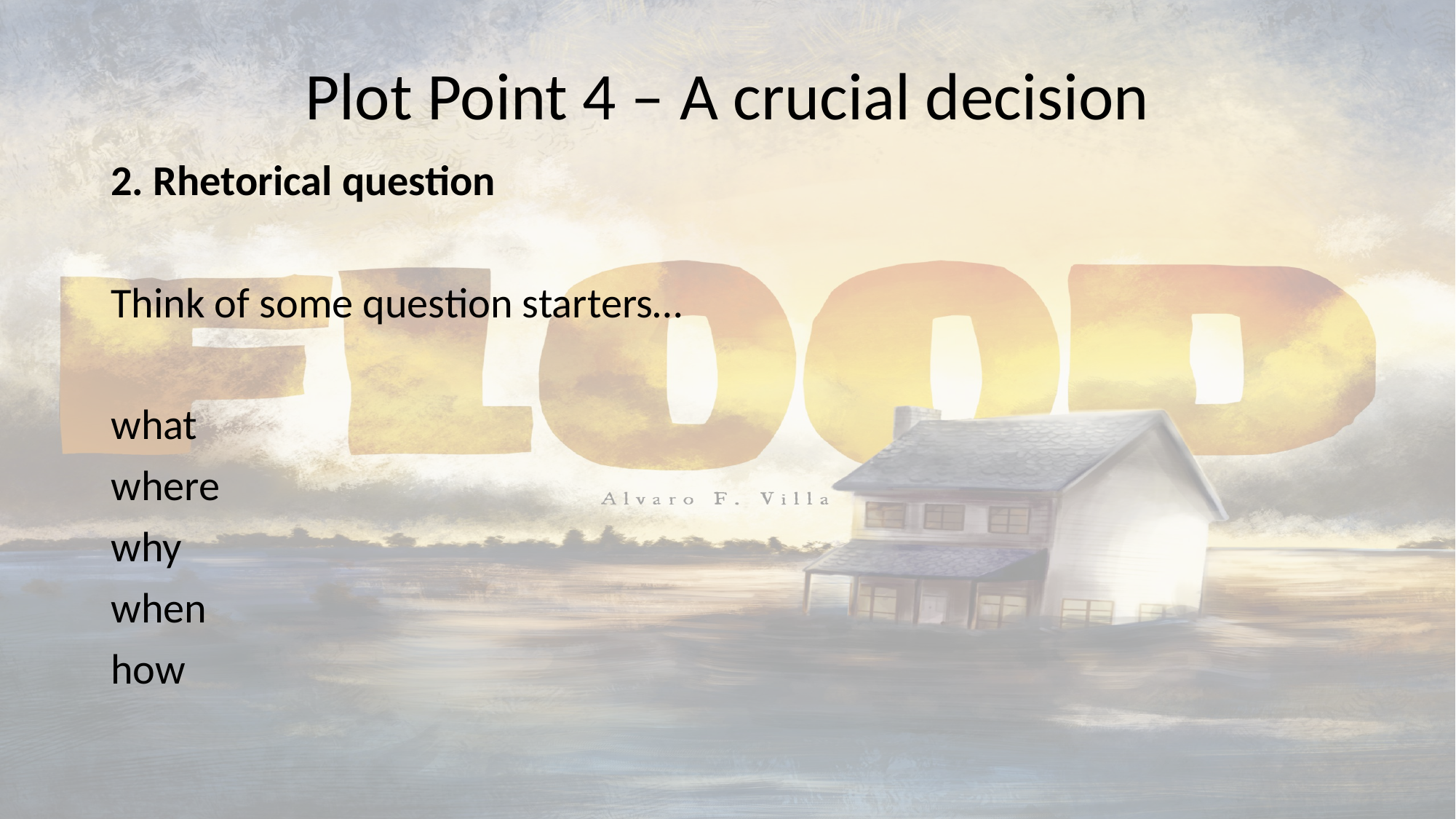

# Plot Point 4 – A crucial decision
2. Rhetorical question

Think of some question starters…

what
where
why
when
how